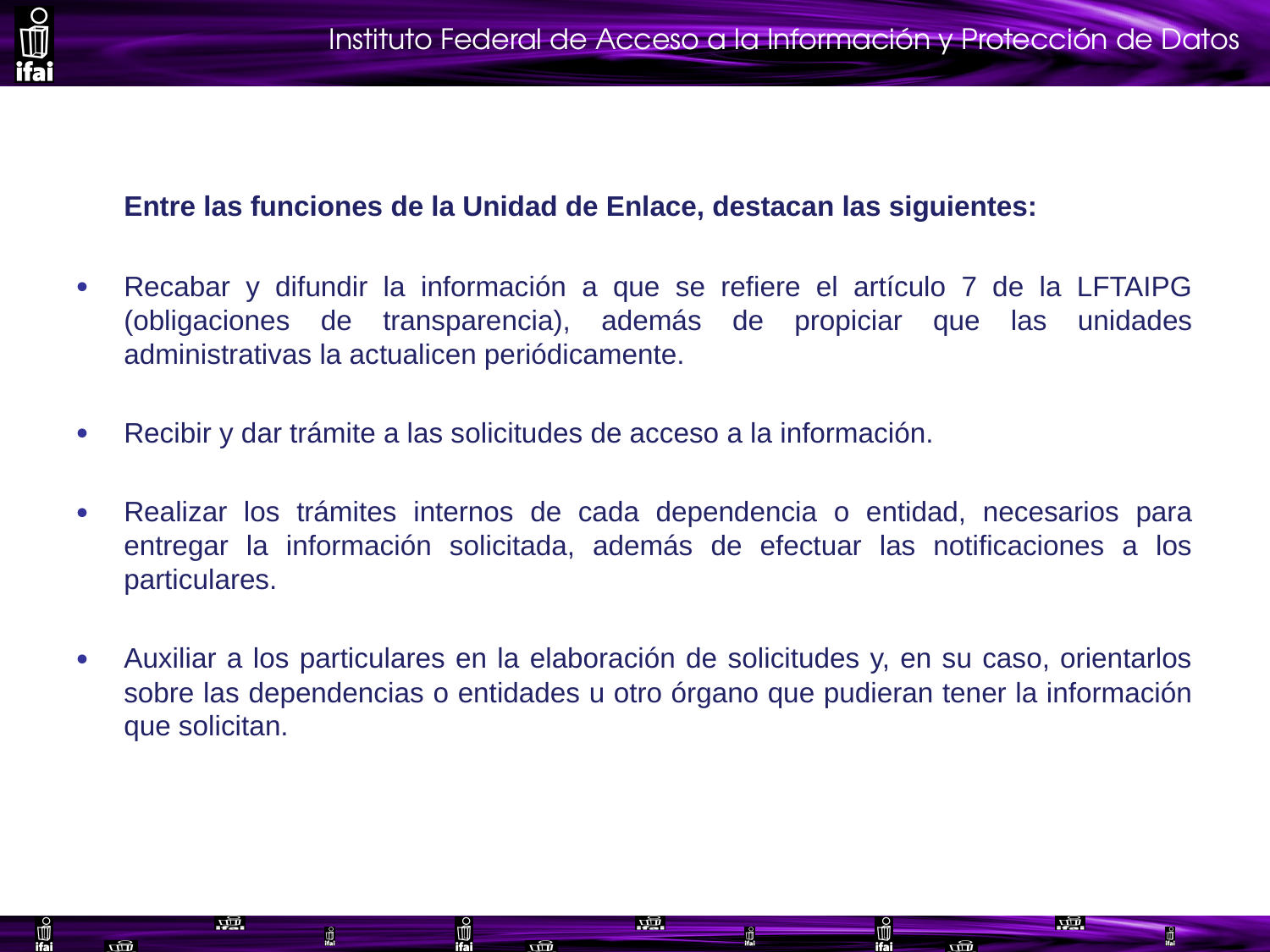

Entre las funciones de la Unidad de Enlace, destacan las siguientes:

Recabar y difundir la información a que se refiere el artículo 7 de la LFTAIPG (obligaciones de transparencia), además de propiciar que las unidades administrativas la actualicen periódicamente.

Recibir y dar trámite a las solicitudes de acceso a la información.

Realizar los trámites internos de cada dependencia o entidad, necesarios para entregar la información solicitada, además de efectuar las notificaciones a los particulares.

Auxiliar a los particulares en la elaboración de solicitudes y, en su caso, orientarlos sobre las dependencias o entidades u otro órgano que pudieran tener la información que solicitan.